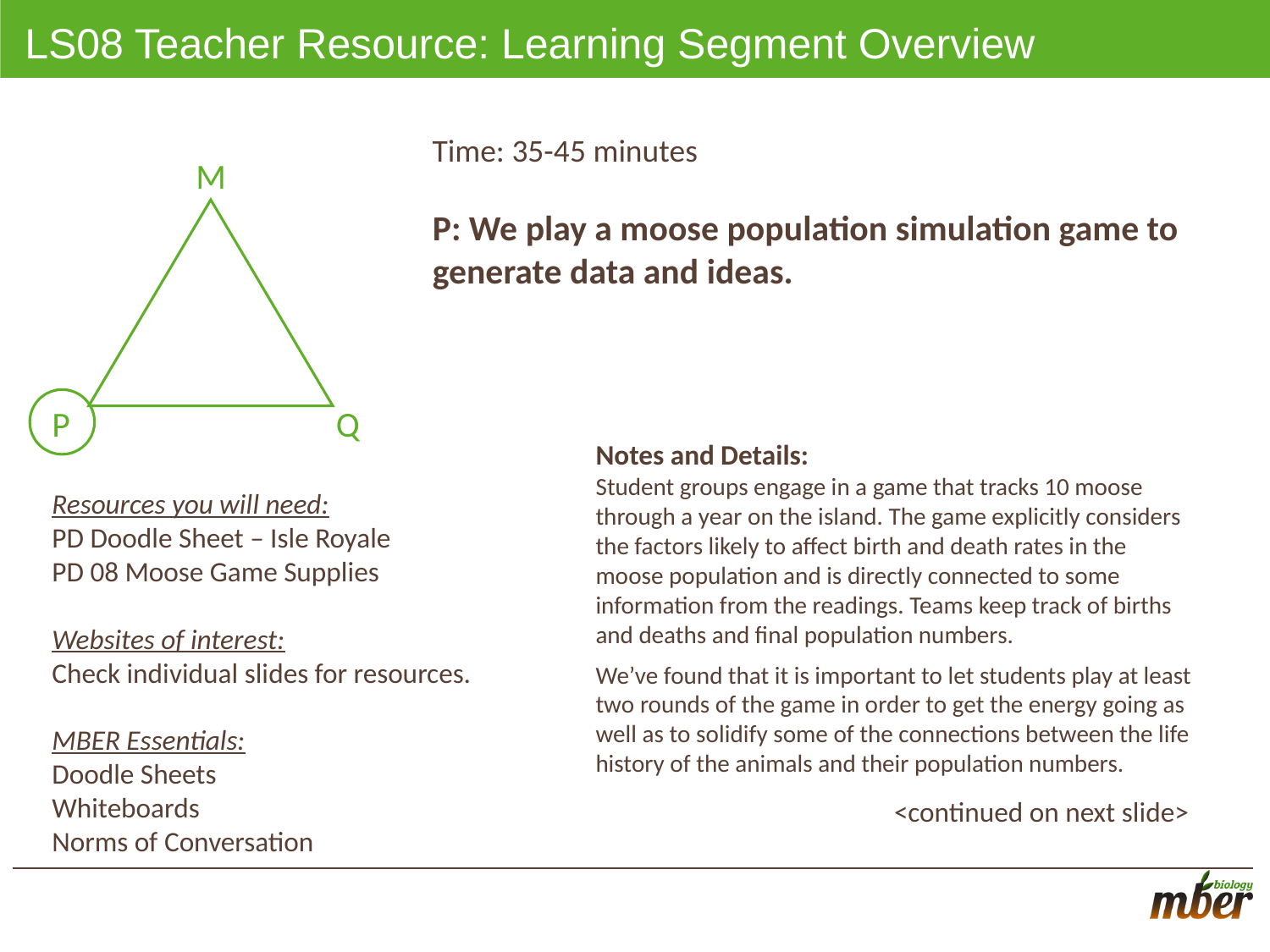

# LS08 Teacher Resource: Learning Segment Overview
Time: 35-45 minutes
M

Q
P
P: We play a moose population simulation game to generate data and ideas.

Notes and Details:
Student groups engage in a game that tracks 10 moose through a year on the island. The game explicitly considers the factors likely to affect birth and death rates in the moose population and is directly connected to some information from the readings. Teams keep track of births and deaths and final population numbers.
We’ve found that it is important to let students play at least two rounds of the game in order to get the energy going as well as to solidify some of the connections between the life history of the animals and their population numbers.
		       <continued on next slide>
Resources you will need:
PD Doodle Sheet – Isle Royale
PD 08 Moose Game Supplies

Websites of interest:
Check individual slides for resources.

MBER Essentials:
Doodle Sheets
Whiteboards
Norms of Conversation